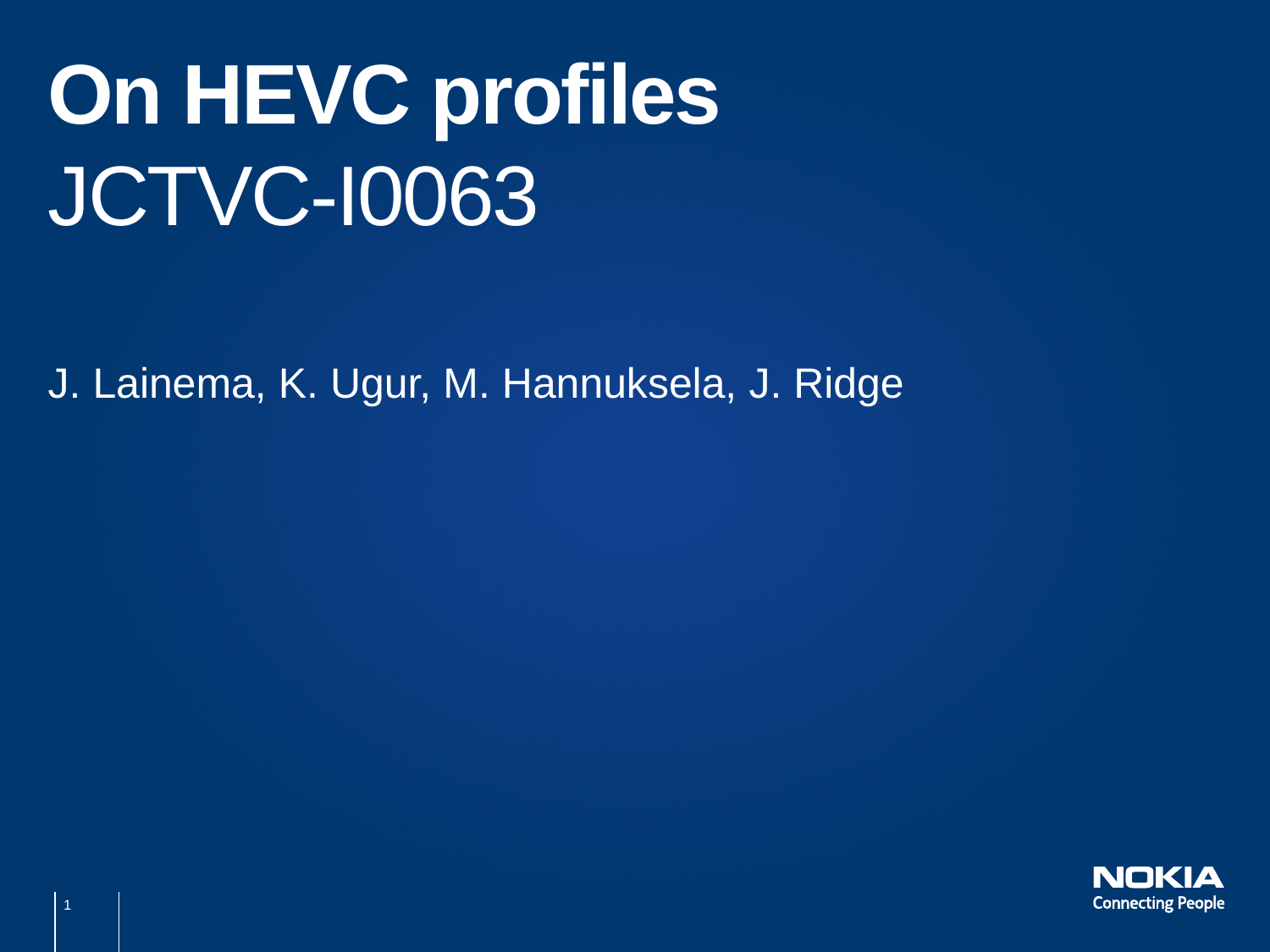

# On HEVC profiles JCTVC-I0063
J. Lainema, K. Ugur, M. Hannuksela, J. Ridge
1